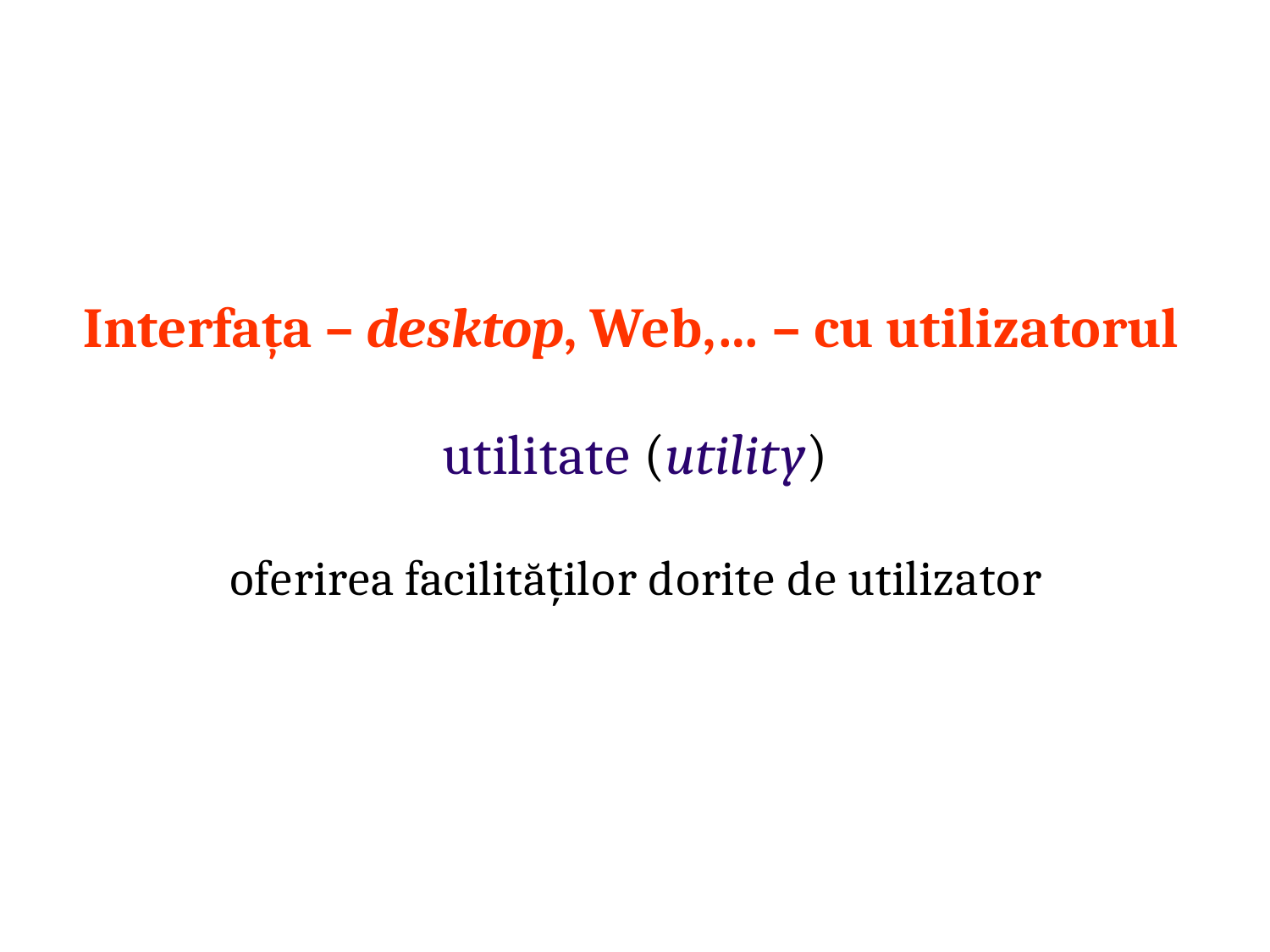

# Interfaţa – desktop, Web,… – cu utilizatorul
utilitate (utility)

oferirea facilităților dorite de utilizator